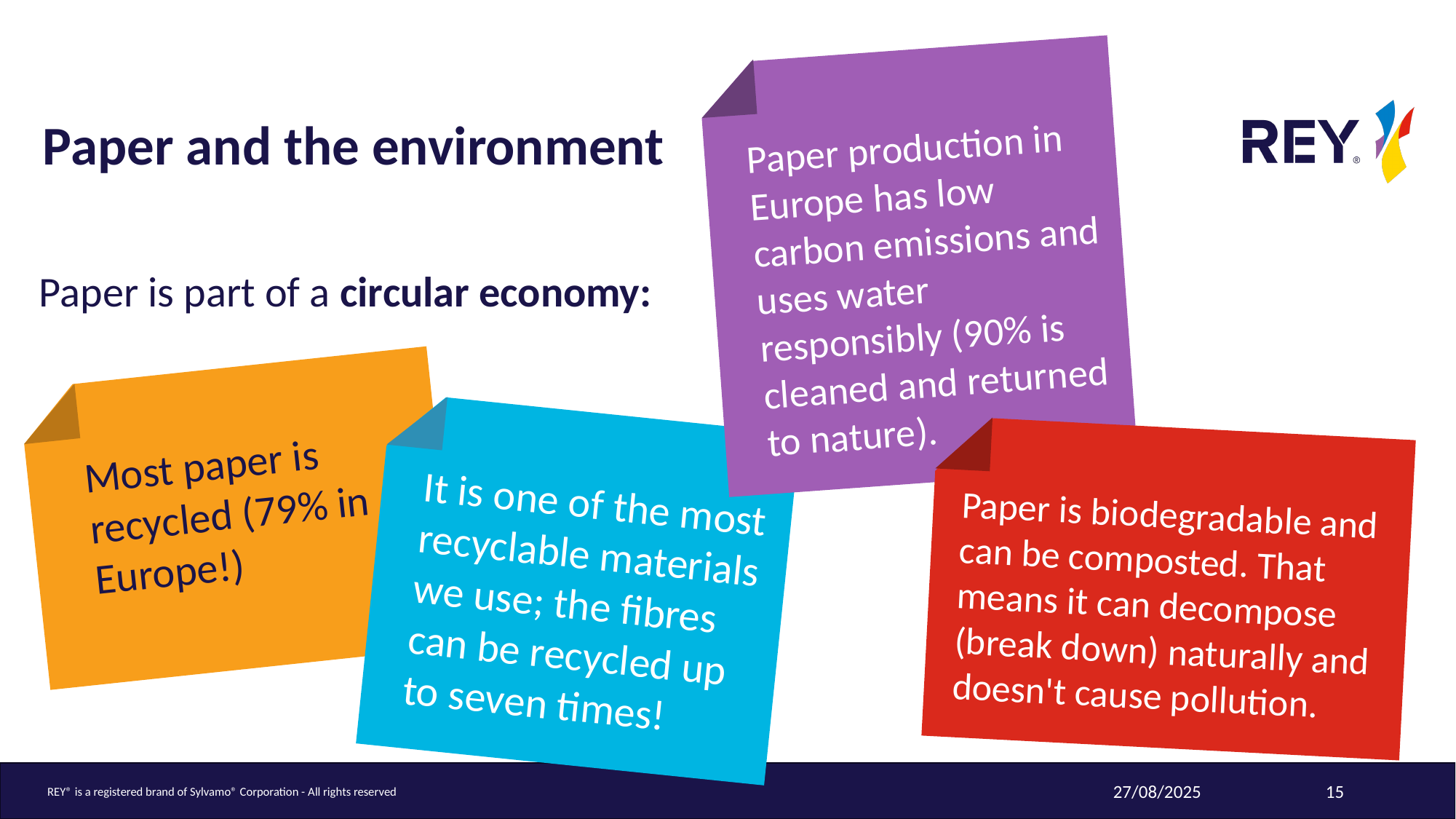

Paper production in Europe has low carbon emissions and uses water responsibly (90% is cleaned and returned to nature).
# Paper and the environment
Paper is part of a circular economy:

Most paper is recycled (79% in Europe!)

It is one of the most recyclable materials we use; the fibres can be recycled up to seven times!

Paper is biodegradable and can be composted. That means it can decompose (break down) naturally and doesn't cause pollution.
REY® is a registered brand of Sylvamo® Corporation - All rights reserved
15
27/08/2025